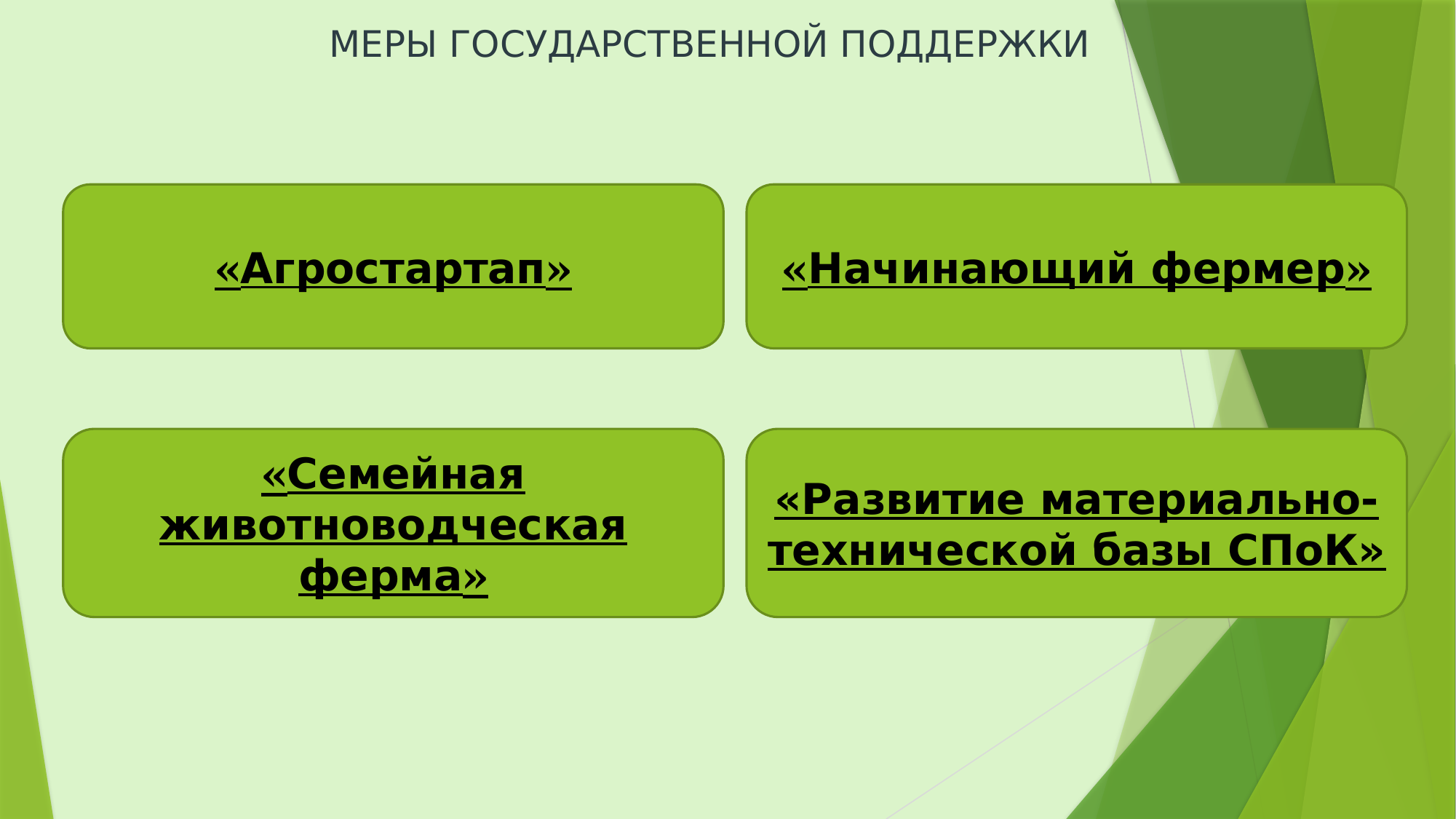

Меры государственной поддержки
«Агростартап»
«Начинающий фермер»
«Семейная животноводческая ферма»
«Развитие материально-технической базы СПоК»